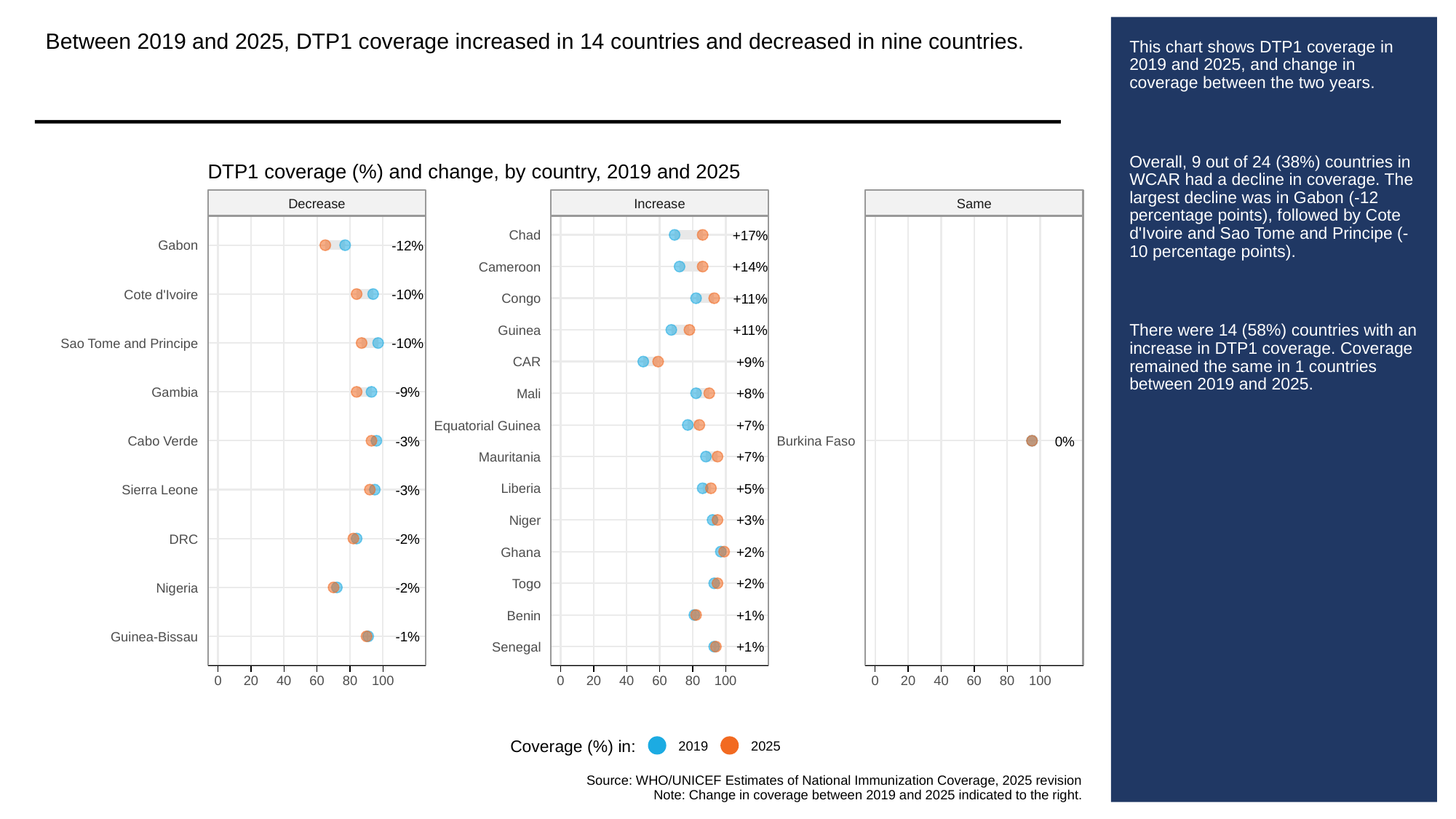

Between 2019 and 2025, DTP1 coverage increased in 14 countries and decreased in nine countries.
# This chart shows DTP1 coverage in 2019 and 2025, and change in coverage between the two years.

Overall, 9 out of 24 (38%) countries in WCAR had a decline in coverage. The largest decline was in Gabon (-12 percentage points), followed by Cote d'Ivoire and Sao Tome and Principe (-10 percentage points).

There were 14 (58%) countries with an increase in DTP1 coverage. Coverage remained the same in 1 countries between 2019 and 2025.

DTP1 coverage (%) and change, by country, 2019 and 2025

Decrease
Increase
Same

+17%
Chad

-12%
Gabon

+14%
Cameroon

-10%
Cote d'Ivoire

+11%
Congo

+11%
Guinea

-10%
Sao Tome and Principe

+9%
CAR

-9%
Gambia

+8%
Mali

+7%
Equatorial Guinea

-3%
0%
Cabo Verde
Burkina Faso

+7%
Mauritania

+5%
Liberia

-3%
Sierra Leone

+3%
Niger

-2%
DRC

+2%
Ghana

+2%
Togo

-2%
Nigeria

+1%
Benin

-1%
Guinea-Bissau

+1%
Senegal

0
20
40
60
80
100
0
20
40
60
80
100
0
20
40
60
80
100

Coverage (%) in:
2019
2025
Source: WHO/UNICEF Estimates of National Immunization Coverage, 2025 revision
Note: Change in coverage between 2019 and 2025 indicated to the right.